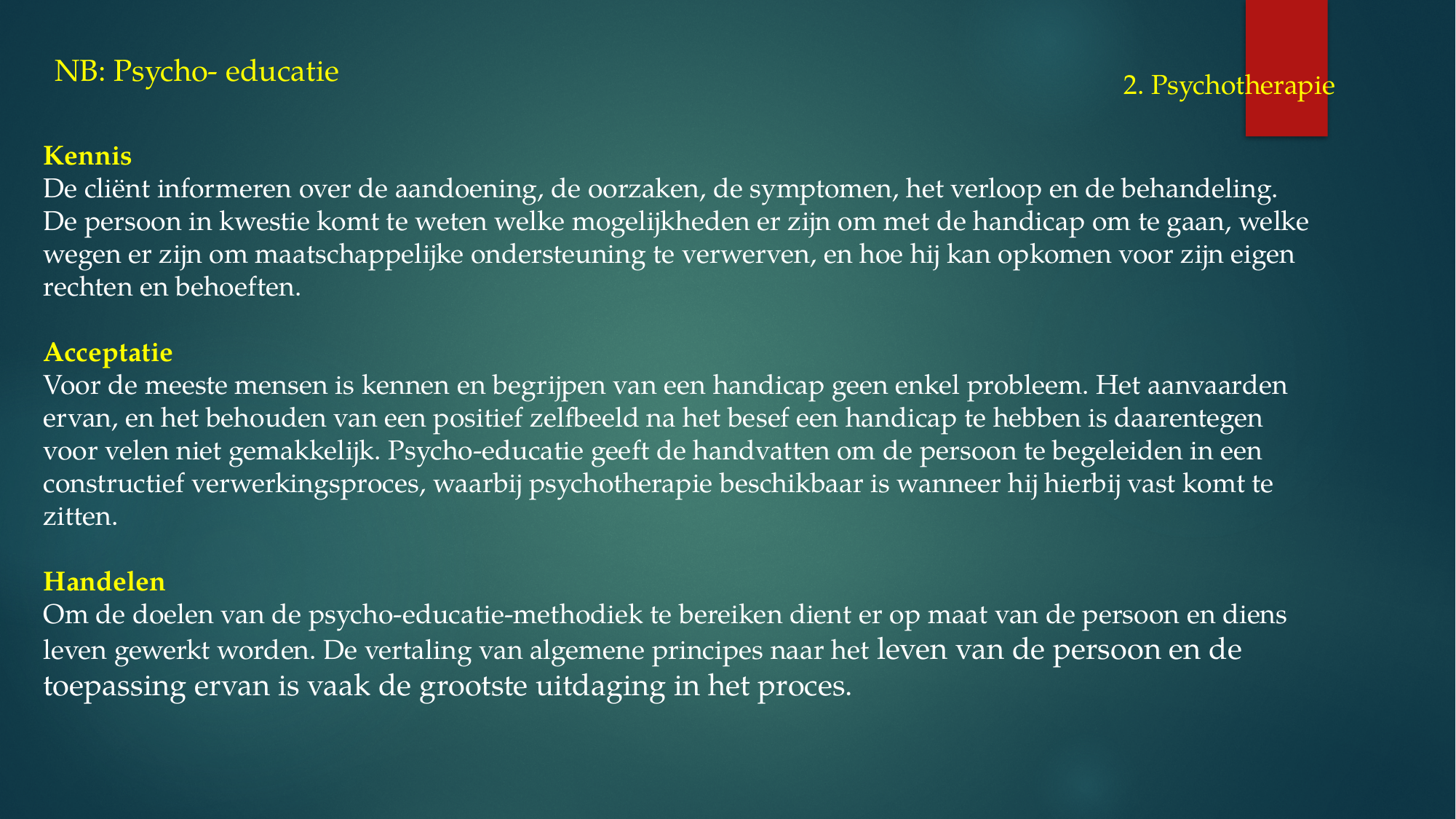

NB: Psycho- educatie
2. Psychotherapie
Kennis
De cliënt informeren over de aandoening, de oorzaken, de symptomen, het verloop en de behandeling. De persoon in kwestie komt te weten welke mogelijkheden er zijn om met de handicap om te gaan, welke wegen er zijn om maatschappelijke ondersteuning te verwerven, en hoe hij kan opkomen voor zijn eigen rechten en behoeften.

Acceptatie
Voor de meeste mensen is kennen en begrijpen van een handicap geen enkel probleem. Het aanvaarden ervan, en het behouden van een positief zelfbeeld na het besef een handicap te hebben is daarentegen voor velen niet gemakkelijk. Psycho-educatie geeft de handvatten om de persoon te begeleiden in een constructief verwerkingsproces, waarbij psychotherapie beschikbaar is wanneer hij hierbij vast komt te zitten.

Handelen
Om de doelen van de psycho-educatie-methodiek te bereiken dient er op maat van de persoon en diens leven gewerkt worden. De vertaling van algemene principes naar het leven van de persoon en de toepassing ervan is vaak de grootste uitdaging in het proces.